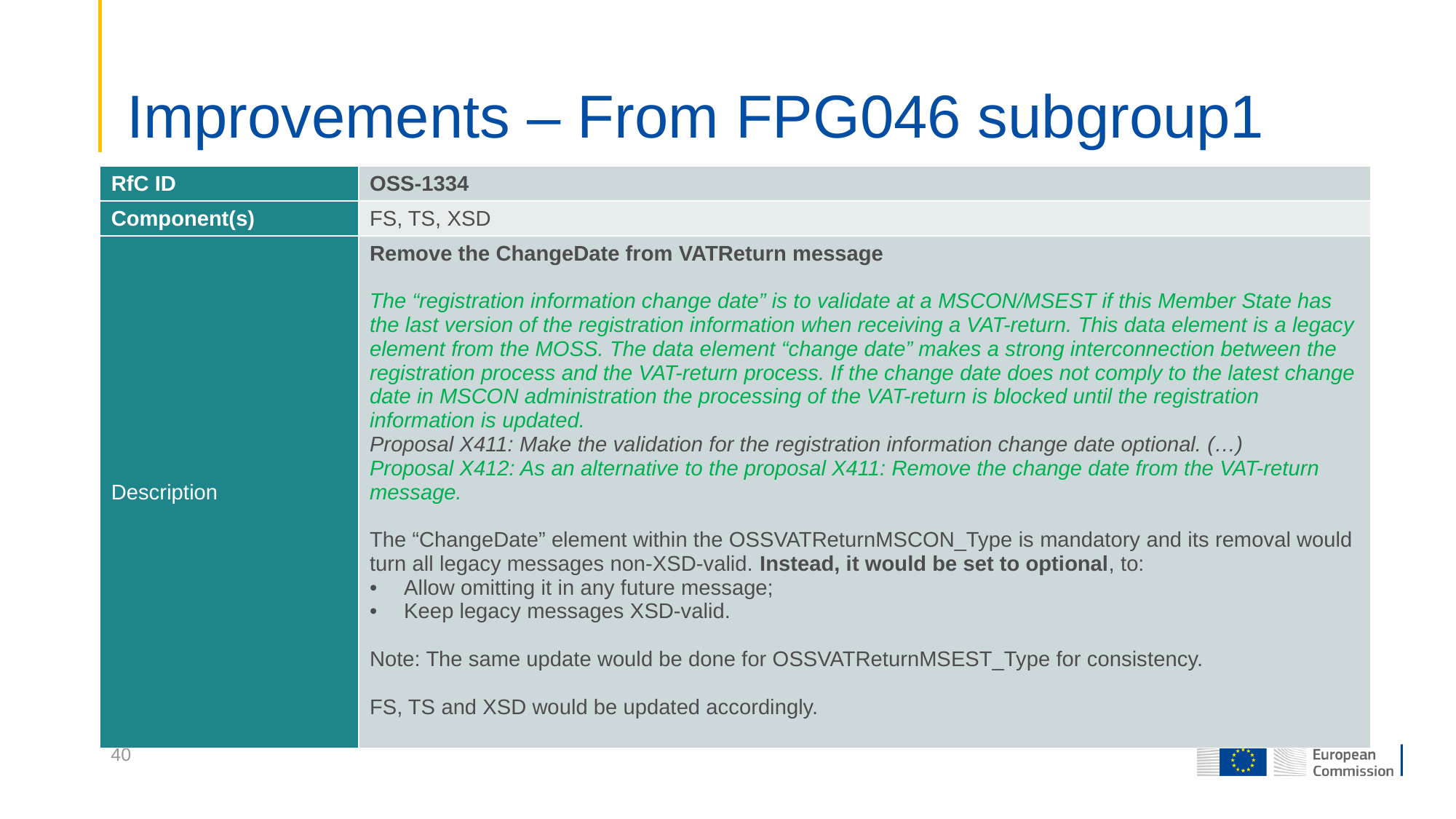

# Improvements – From FPG046 subgroup1
| RfC ID | OSS-1334 |
| --- | --- |
| Component(s) | FS, TS, XSD |
| Description | Remove the ChangeDate from VATReturn message The “registration information change date” is to validate at a MSCON/MSEST if this Member State has the last version of the registration information when receiving a VAT-return. This data element is a legacy element from the MOSS. The data element “change date” makes a strong interconnection between the registration process and the VAT-return process. If the change date does not comply to the latest change date in MSCON administration the processing of the VAT-return is blocked until the registration information is updated. Proposal X411: Make the validation for the registration information change date optional. (…) Proposal X412: As an alternative to the proposal X411: Remove the change date from the VAT-return message. The “ChangeDate” element within the OSSVATReturnMSCON\_Type is mandatory and its removal would turn all legacy messages non-XSD-valid. Instead, it would be set to optional, to: Allow omitting it in any future message; Keep legacy messages XSD-valid. Note: The same update would be done for OSSVATReturnMSEST\_Type for consistency. FS, TS and XSD would be updated accordingly. |
40